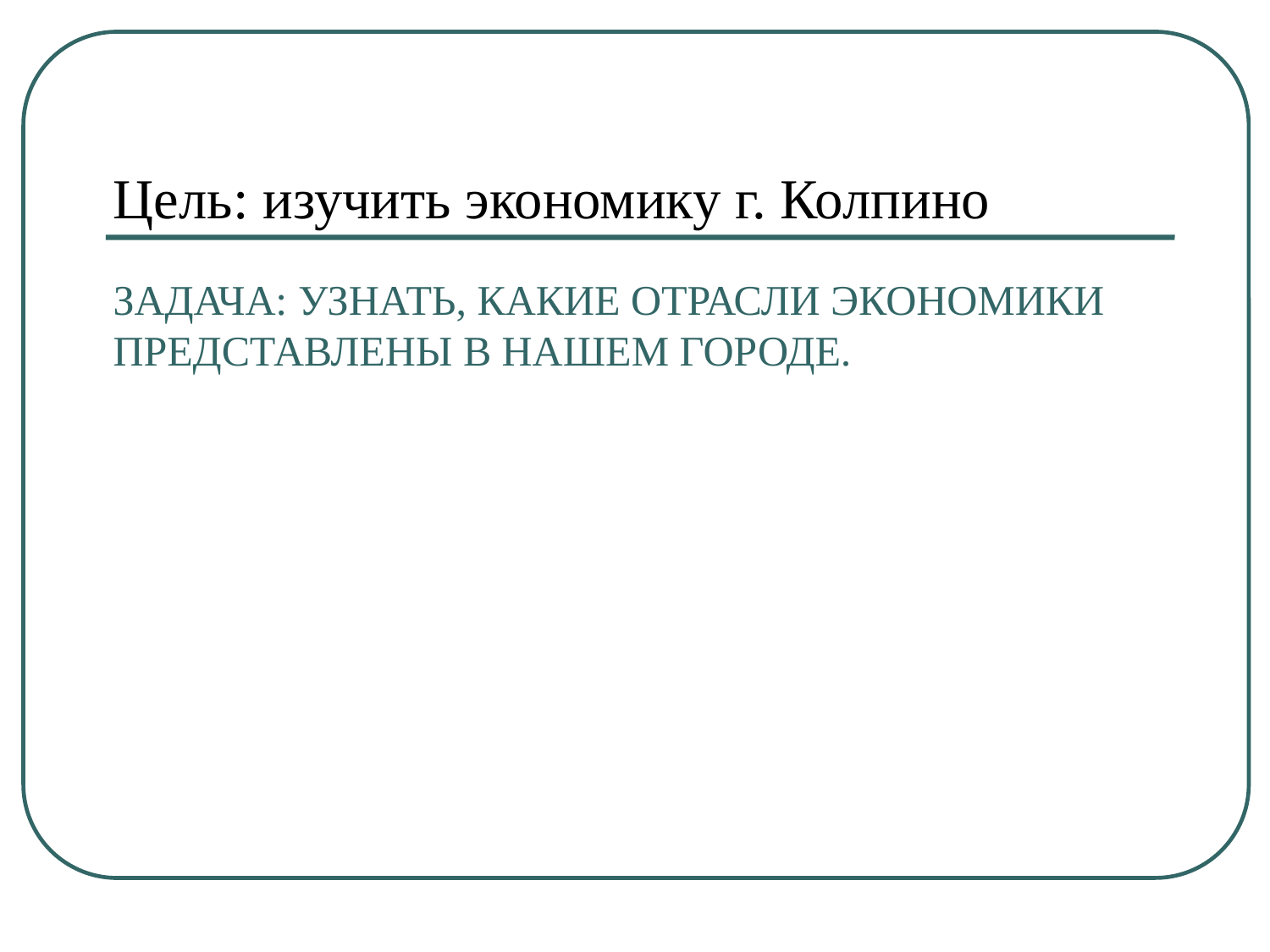

Цель: изучить экономику г. Колпино
# Задача: узнать, какие отрасли экономики представлены в нашем городе.